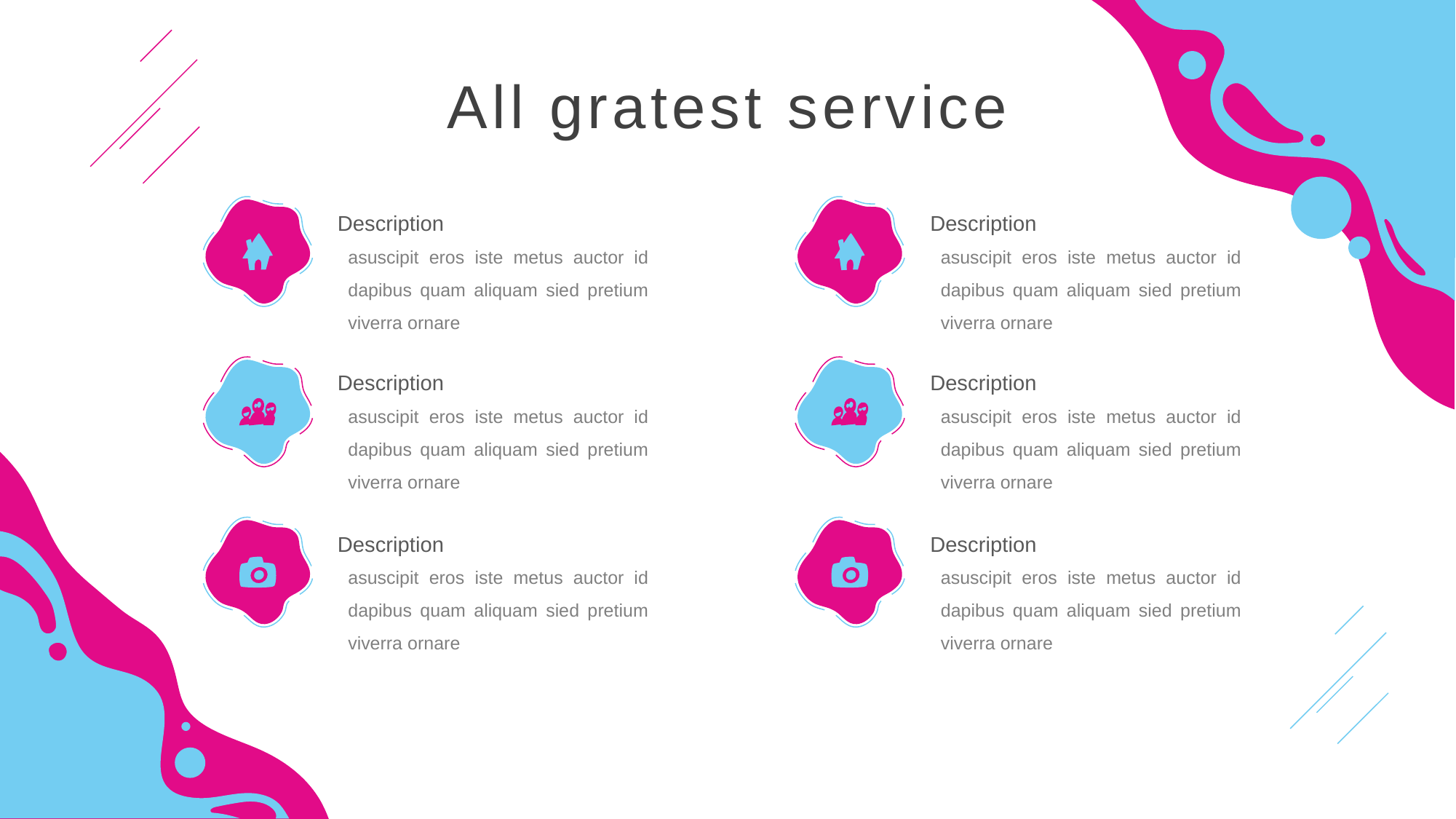

All gratest service
Description
Description

asuscipit eros iste metus auctor id dapibus quam aliquam sied pretium viverra ornare
asuscipit eros iste metus auctor id dapibus quam aliquam sied pretium viverra ornare

Description
Description

asuscipit eros iste metus auctor id dapibus quam aliquam sied pretium viverra ornare
asuscipit eros iste metus auctor id dapibus quam aliquam sied pretium viverra ornare

Description
Description

asuscipit eros iste metus auctor id dapibus quam aliquam sied pretium viverra ornare
asuscipit eros iste metus auctor id dapibus quam aliquam sied pretium viverra ornare